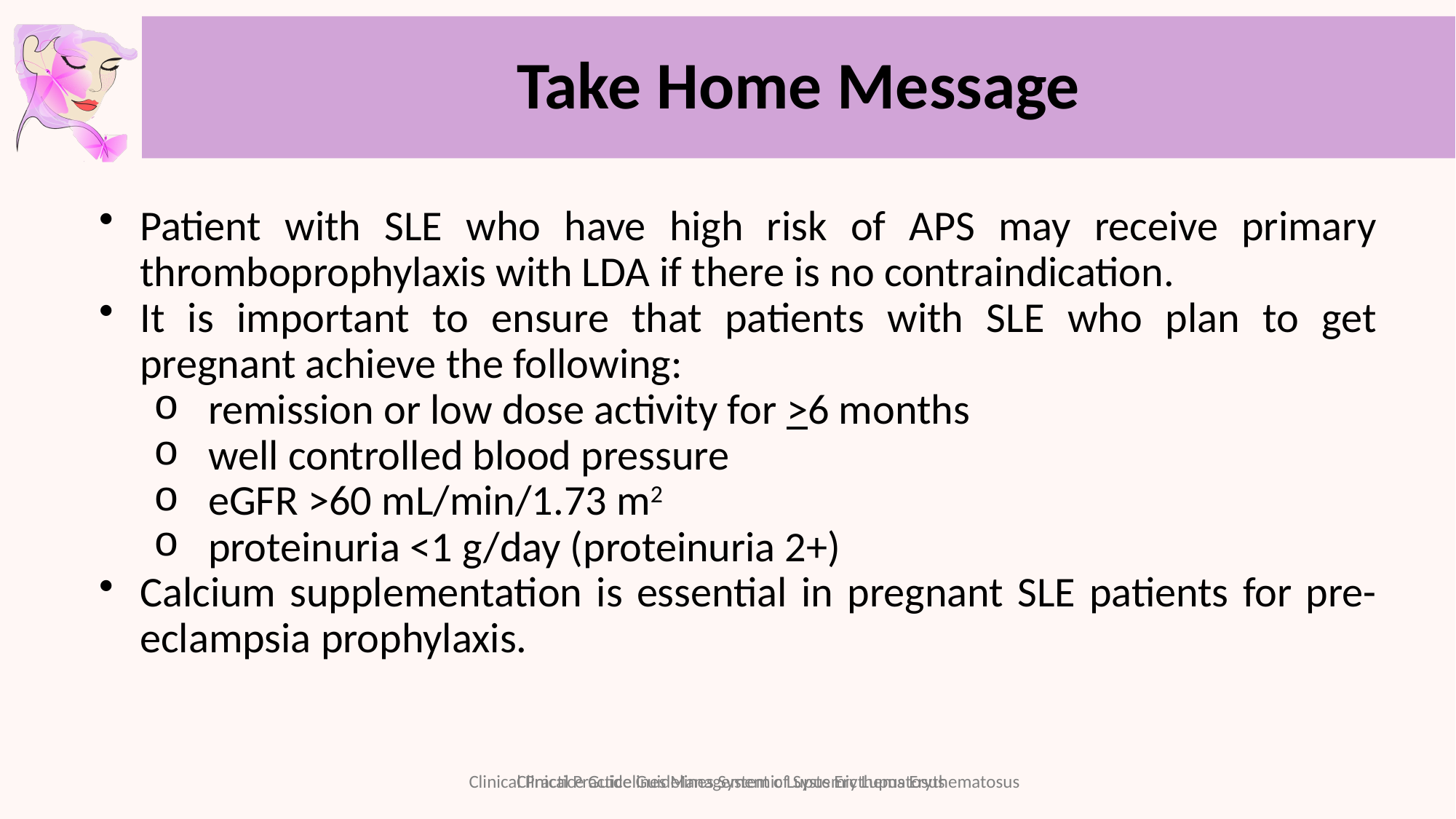

# Take Home Message
Patient with SLE who have high risk of APS may receive primary thromboprophylaxis with LDA if there is no contraindication.
It is important to ensure that patients with SLE who plan to get pregnant achieve the following:
remission or low dose activity for >6 months
well controlled blood pressure
eGFR >60 mL/min/1.73 m2
proteinuria <1 g/day (proteinuria 2+)
Calcium supplementation is essential in pregnant SLE patients for pre-eclampsia prophylaxis.
Clinical Practice Guidelines Systemic Lupus Erythematosus